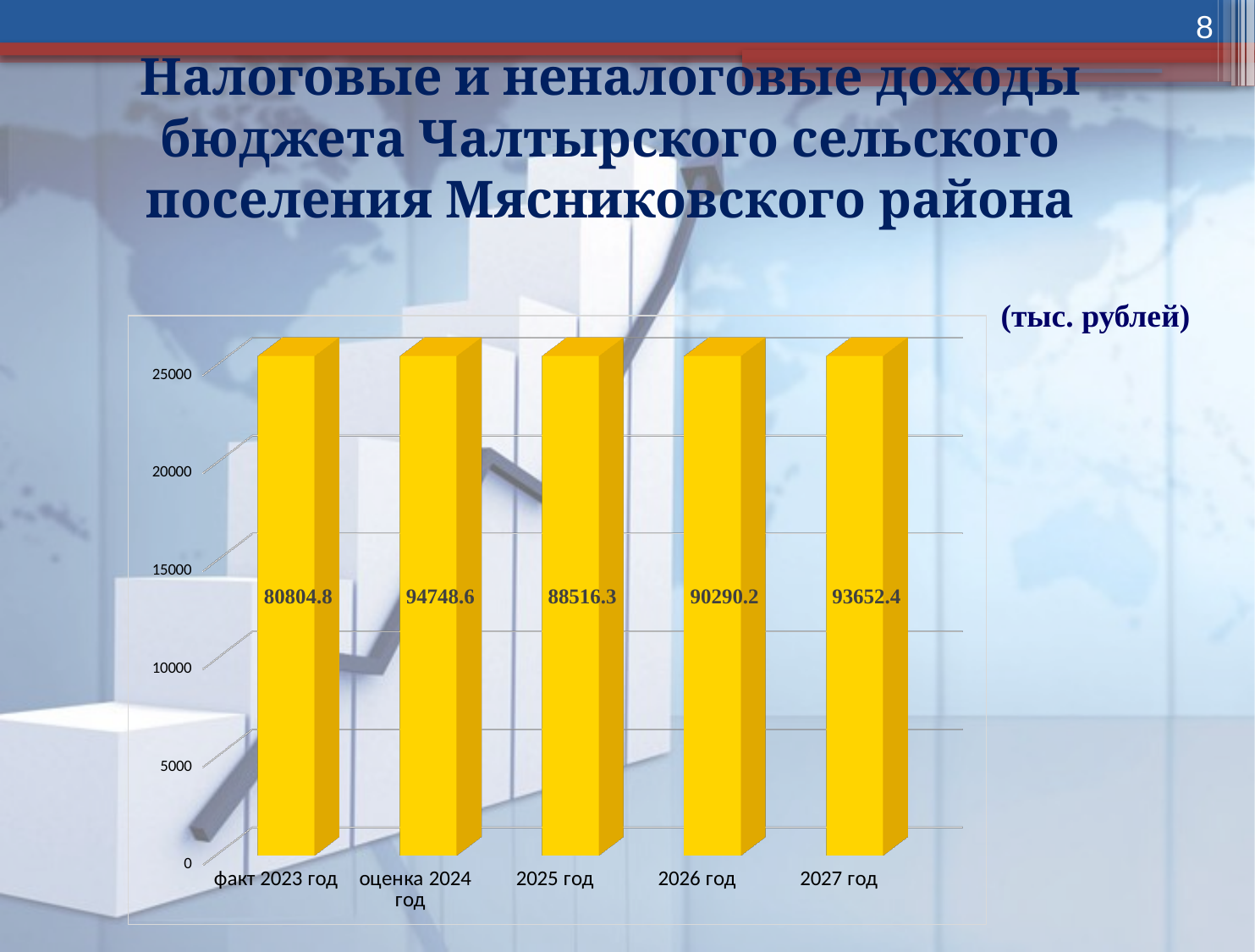

8
Налоговые и неналоговые доходы бюджета Чалтырского сельского поселения Мясниковского района
(тыс. рублей)

[unsupported chart]